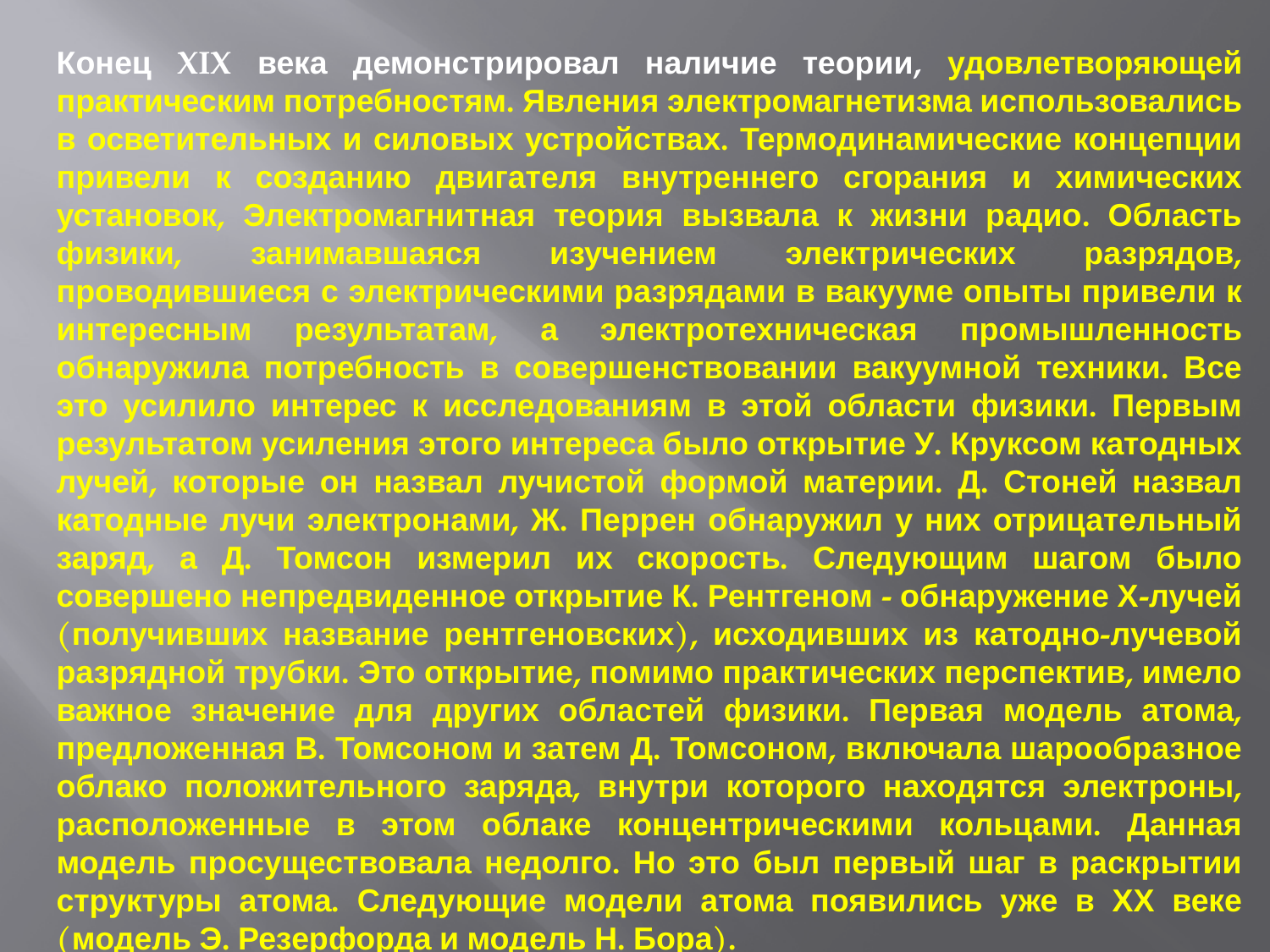

Конец XIX века демонстрировал наличие теории, удовлетворяющей практическим потребностям. Явления электромагнетизма использовались в осветительных и силовых устройствах. Термодинамические концепции привели к созданию двигателя внутреннего сгорания и химических установок, Электромагнитная теория вызвала к жизни радио. Область физики, занимавшаяся изучением электрических разрядов, проводившиеся с электрическими разрядами в вакууме опыты привели к интересным результатам, а электротехническая промышленность обнаружила потребность в совершенствовании вакуумной техники. Все это усилило интерес к исследованиям в этой области физики. Первым результатом усиления этого интереса было открытие У. Круксом катодных лучей, которые он назвал лучистой формой материи. Д. Стоней назвал катодные лучи электронами, Ж. Перрен обнаружил у них отрицательный заряд, а Д. Томсон измерил их скорость. Следующим шагом было совершено непредвиденное открытие К. Рентгеном - обнаружение Х-лучей (получивших название рентгеновских), исходивших из катодно-лучевой разрядной трубки. Это открытие, помимо практических перспектив, имело важное значение для других областей физики. Первая модель атома, предложенная В. Томсоном и затем Д. Томсоном, включала шарообразное облако положительного заряда, внутри которого находятся электроны, расположенные в этом облаке концентрическими кольцами. Данная модель просуществовала недолго. Но это был первый шаг в раскрытии структуры атома. Следующие модели атома появились уже в ХХ веке (модель Э. Резерфорда и модель Н. Бора).